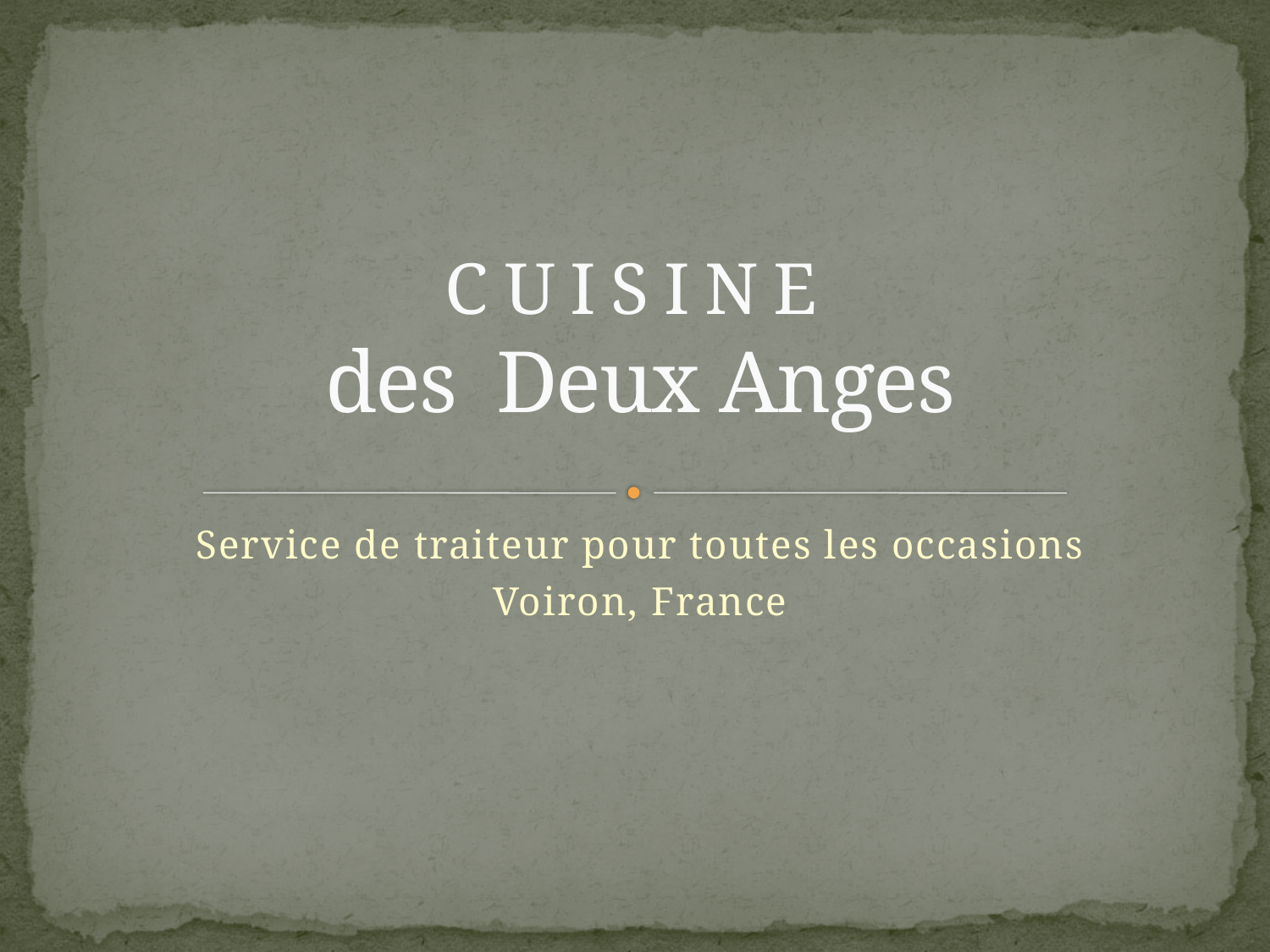

# C u i s i n e des  Deux Anges
Service de traiteur pour toutes les occasions
Voiron, France